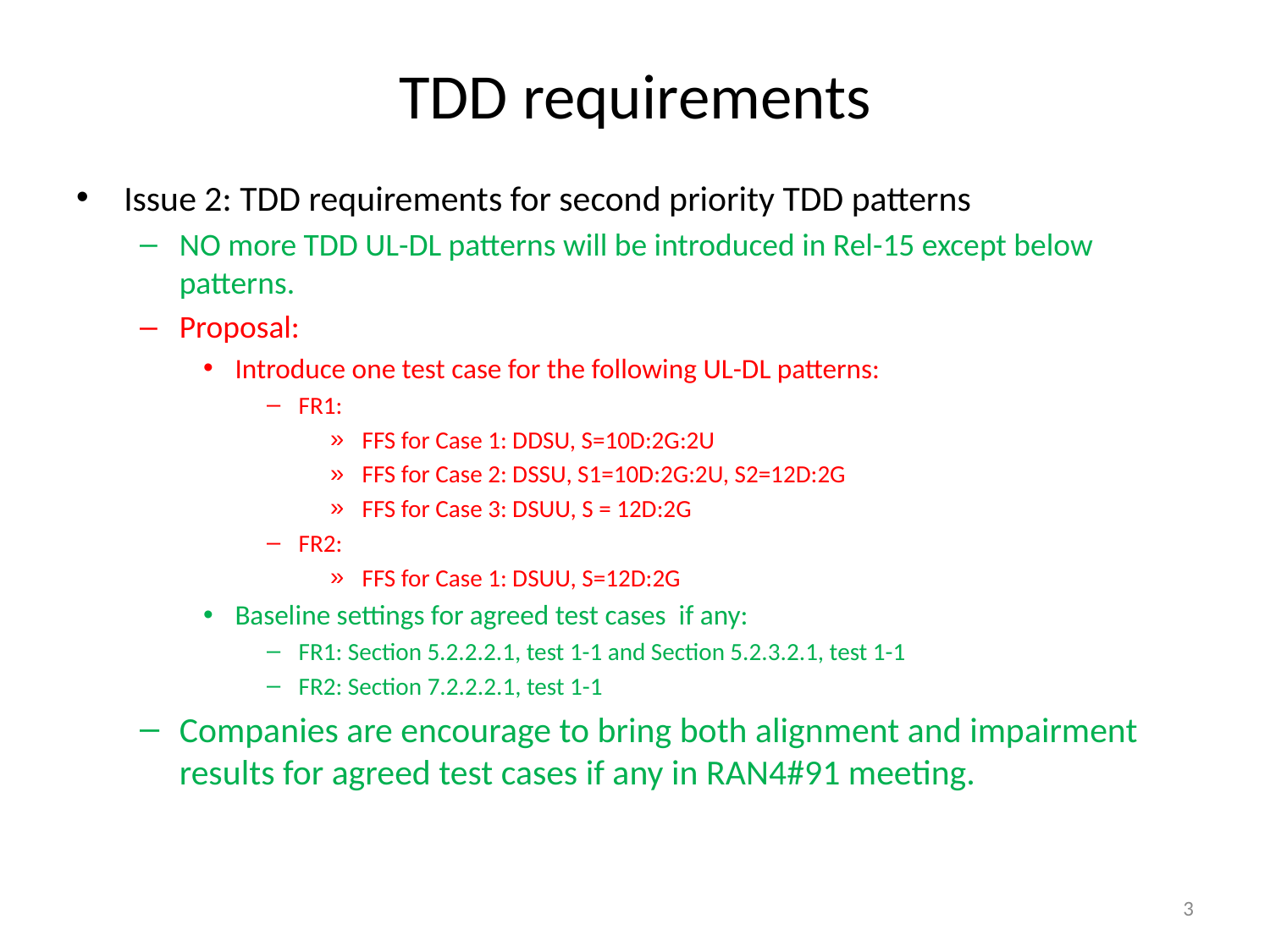

# TDD requirements
Issue 2: TDD requirements for second priority TDD patterns
NO more TDD UL-DL patterns will be introduced in Rel-15 except below patterns.
Proposal:
Introduce one test case for the following UL-DL patterns:
FR1:
FFS for Case 1: DDSU, S=10D:2G:2U
FFS for Case 2: DSSU, S1=10D:2G:2U, S2=12D:2G
FFS for Case 3: DSUU, S = 12D:2G
FR2:
FFS for Case 1: DSUU, S=12D:2G
Baseline settings for agreed test cases  if any:
FR1: Section 5.2.2.2.1, test 1-1 and Section 5.2.3.2.1, test 1-1
FR2: Section 7.2.2.2.1, test 1-1
Companies are encourage to bring both alignment and impairment results for agreed test cases if any in RAN4#91 meeting.

3